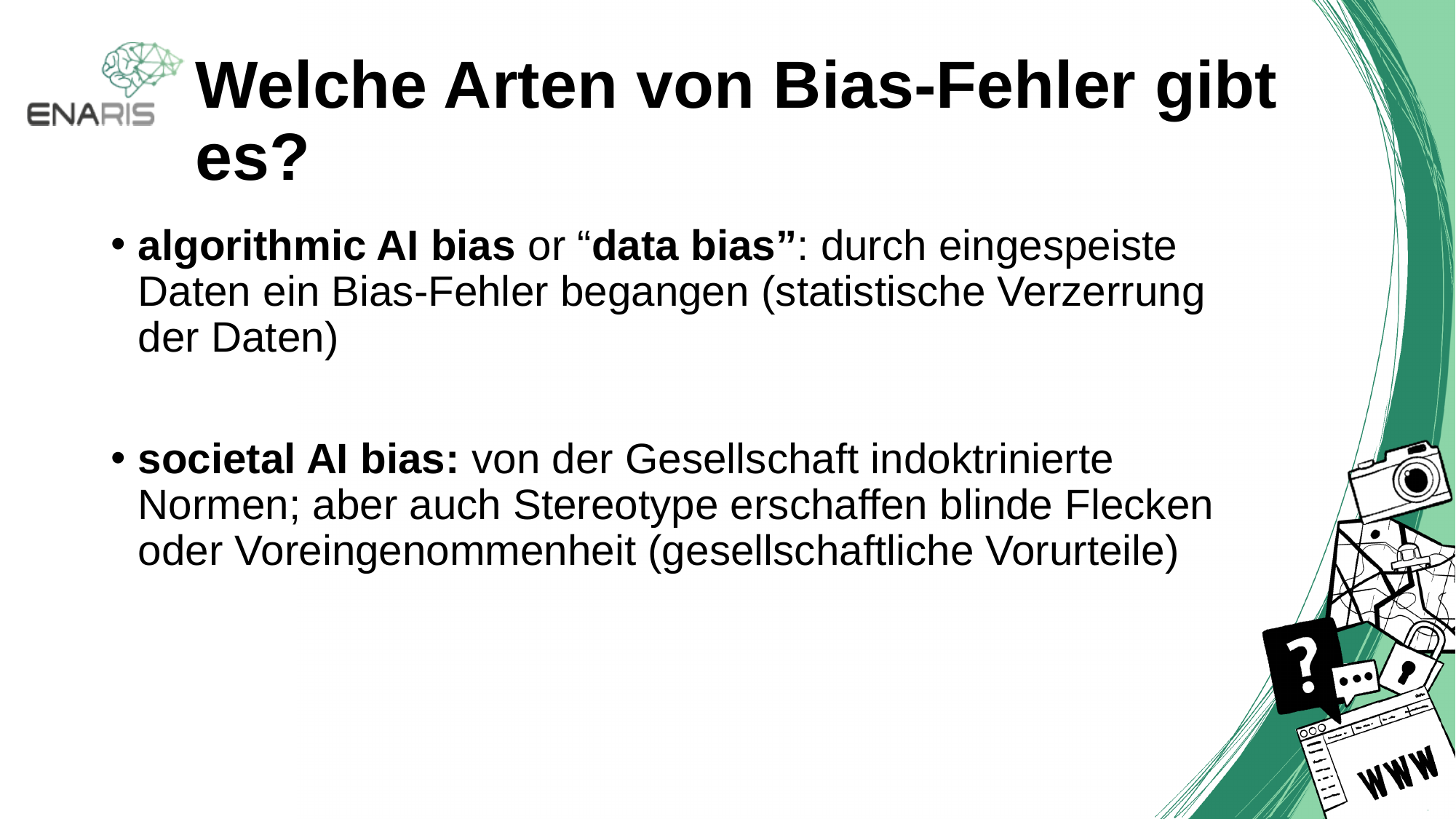

# Welche Arten von Bias-Fehler gibt es?
algorithmic AI bias or “data bias”: durch eingespeiste Daten ein Bias-Fehler begangen (statistische Verzerrung der Daten)

societal AI bias: von der Gesellschaft indoktrinierte Normen; aber auch Stereotype erschaffen blinde Flecken oder Voreingenommenheit (gesellschaftliche Vorurteile)